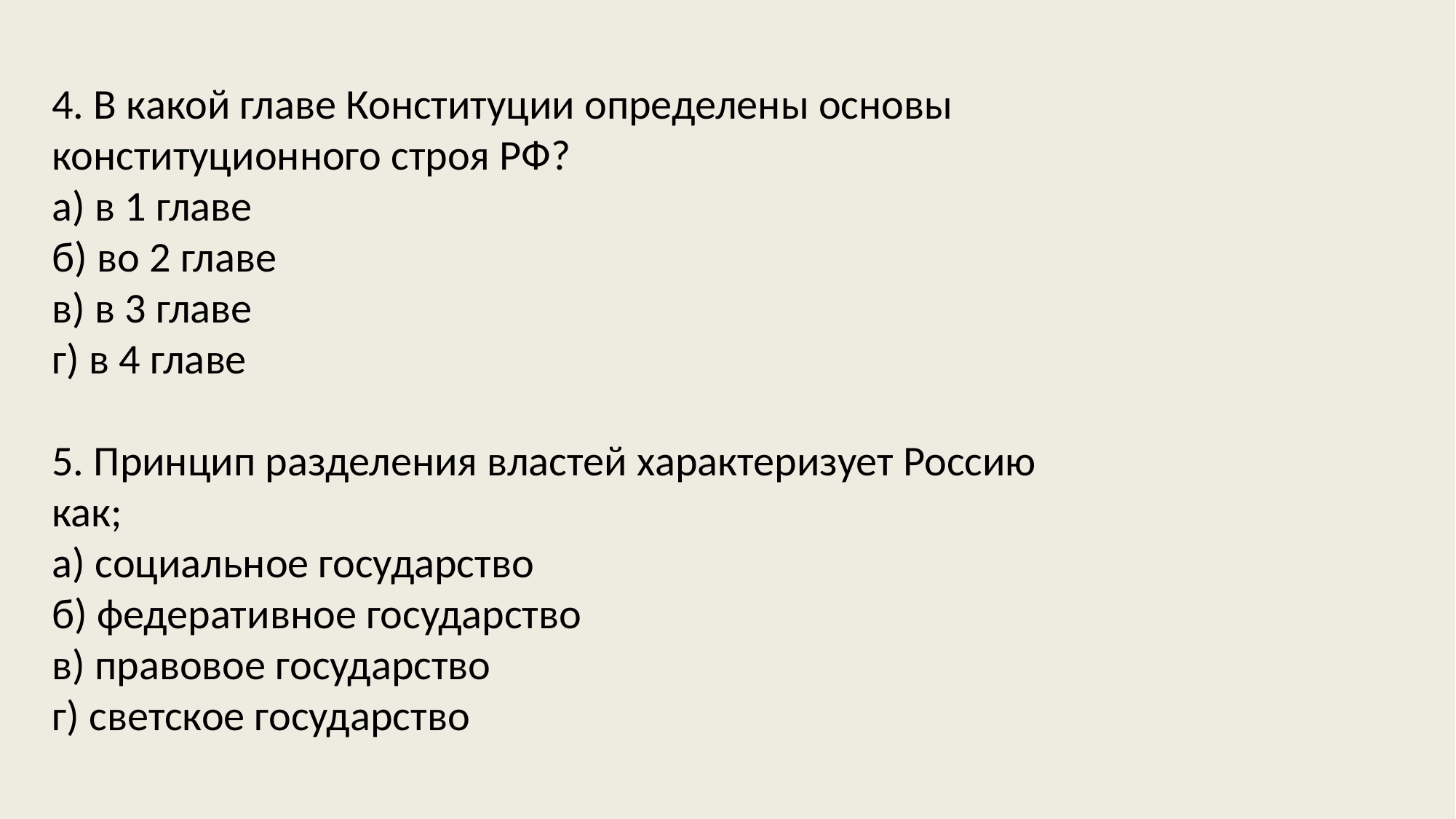

4. В какой главе Конституции определены основы конституционного строя РФ?
а) в 1 главе
б) во 2 главе
в) в 3 главе
г) в 4 главе

5. Принцип разделения властей характеризует Россию как;
а) социальное государство
б) федеративное государство
в) правовое государство
г) светское государство